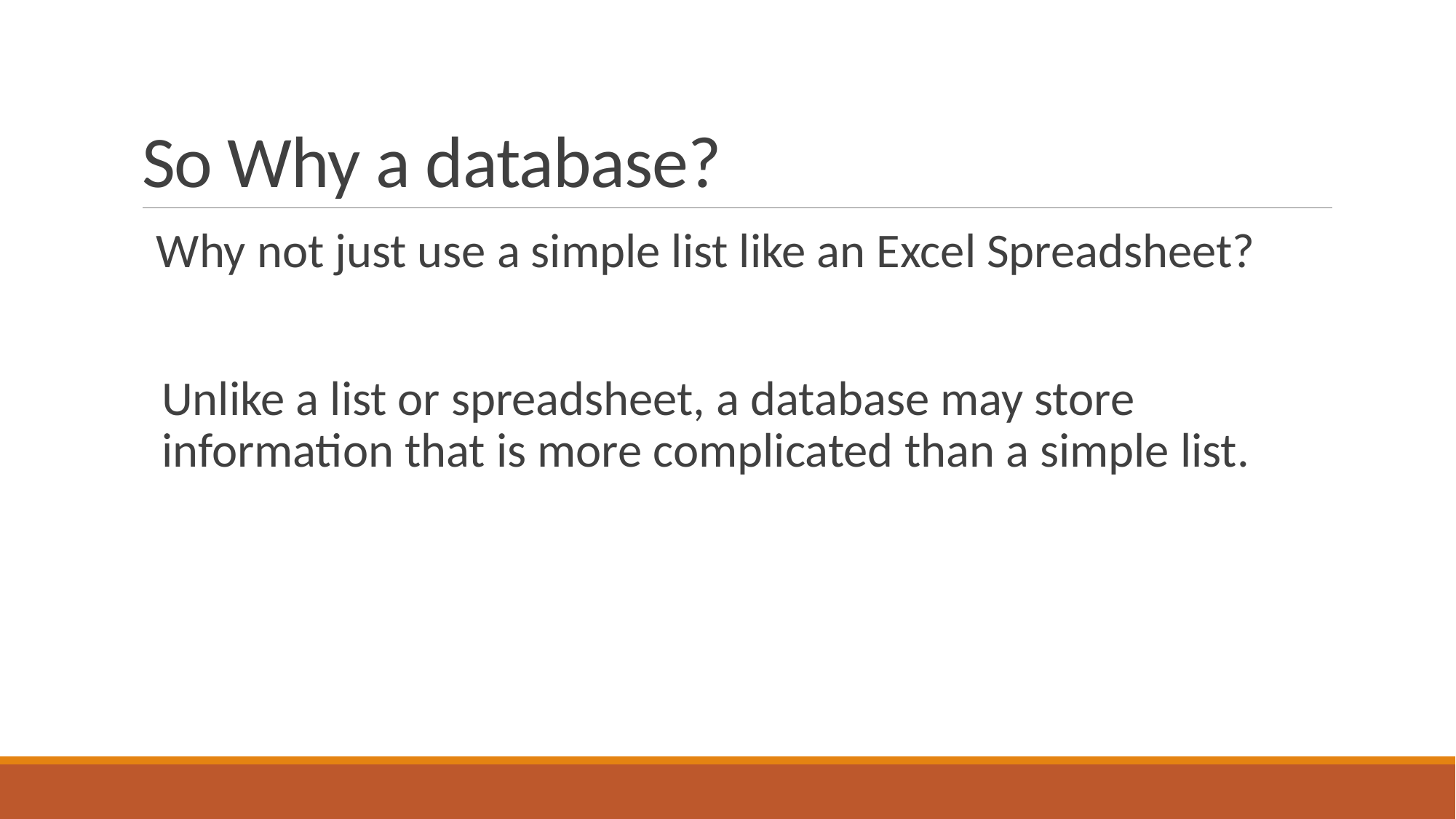

# So Why a database?
 Why not just use a simple list like an Excel Spreadsheet?

Unlike a list or spreadsheet, a database may store information that is more complicated than a simple list.